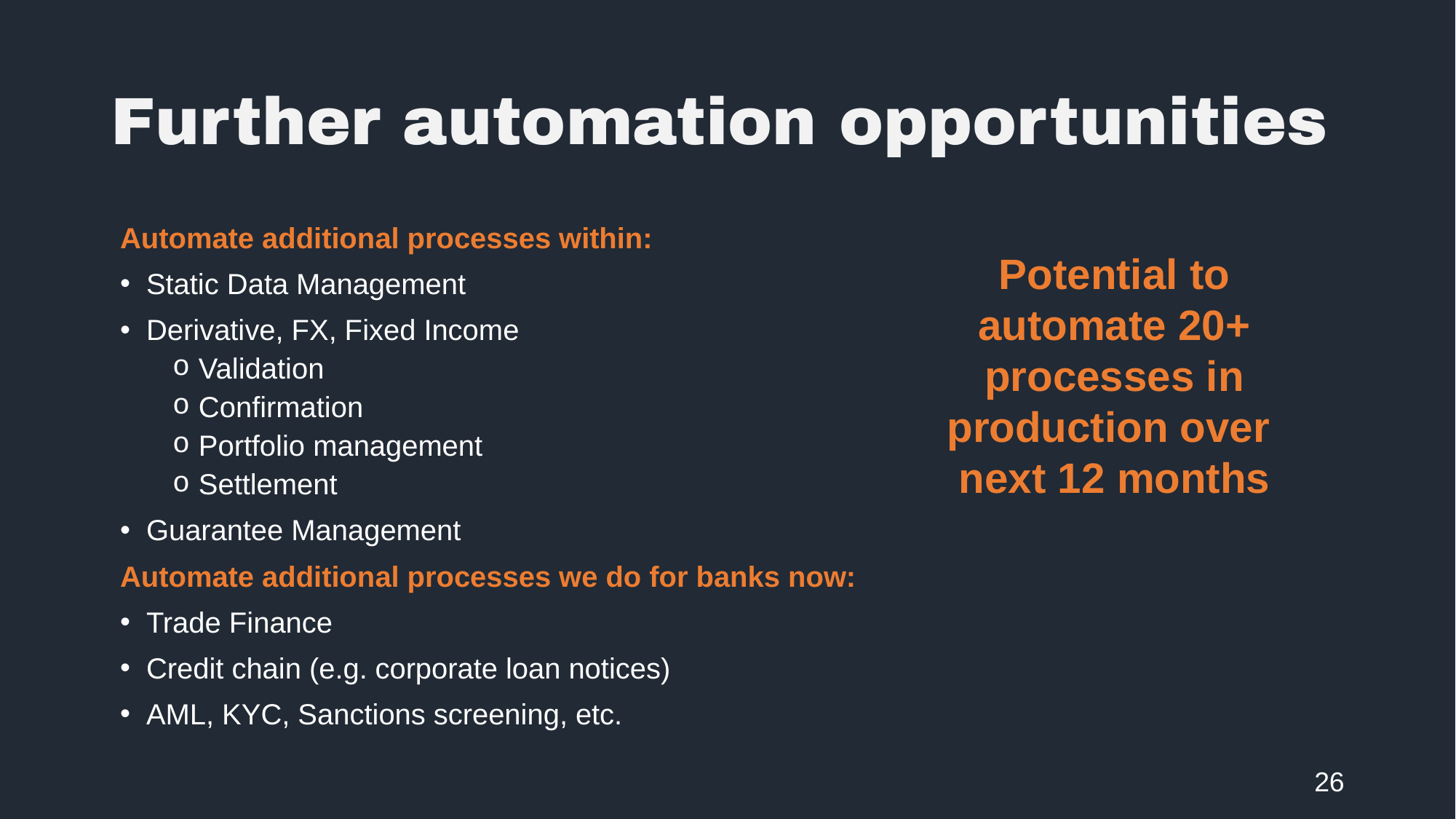

# Further automation opportunities
Automate additional processes within:
Static Data Management
Derivative, FX, Fixed Income
Validation
Confirmation
Portfolio management
Settlement
Guarantee Management
Automate additional processes we do for banks now:
Trade Finance
Credit chain (e.g. corporate loan notices)
AML, KYC, Sanctions screening, etc.
Potential to automate 20+ processes in production over  next 12 months
26